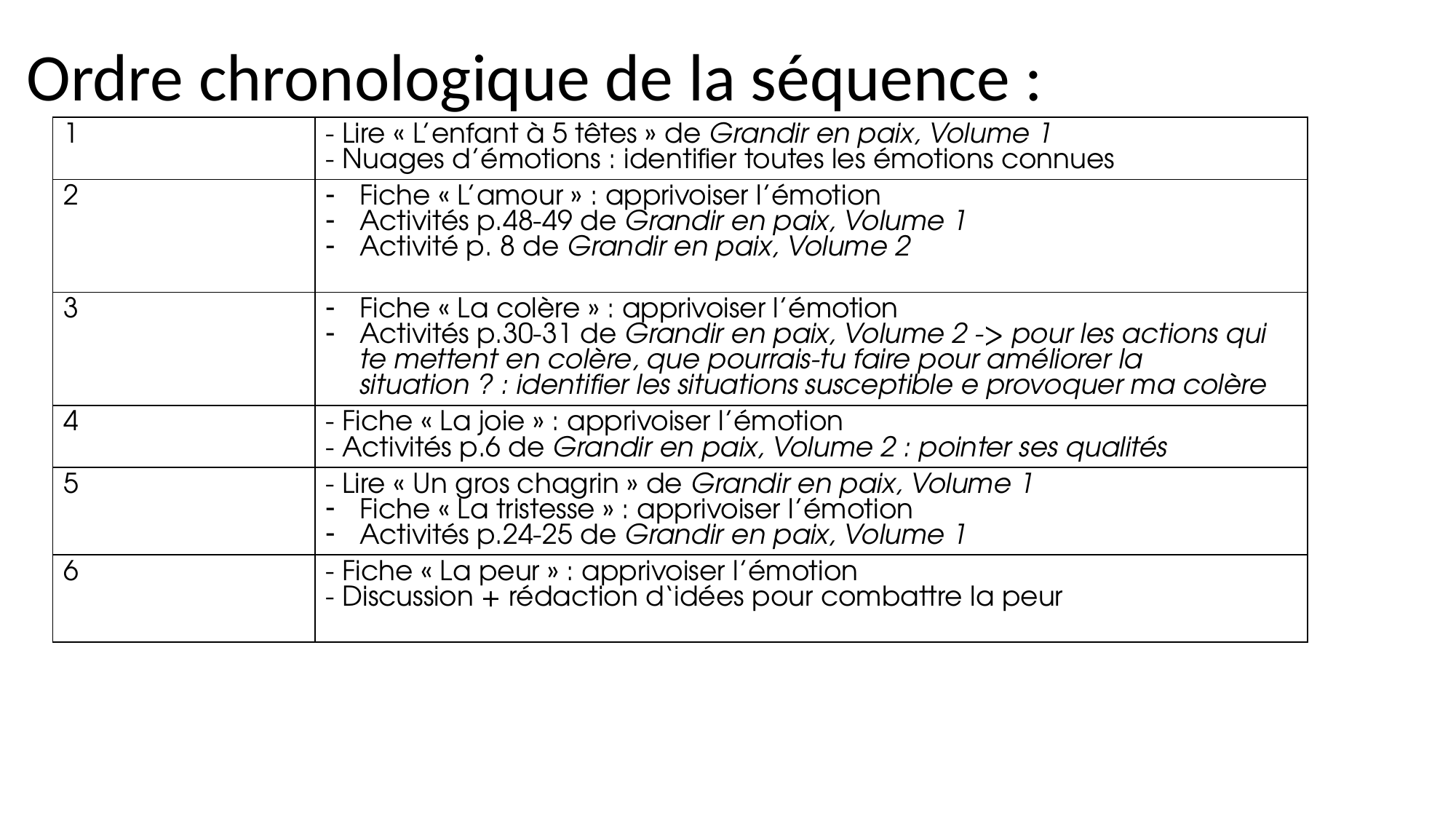

# Ordre chronologique de la séquence :
| 1 | - Lire « L’enfant à 5 têtes » de Grandir en paix, Volume 1 - Nuages d’émotions : identifier toutes les émotions connues |
| --- | --- |
| 2 | Fiche « L’amour » : apprivoiser l’émotion Activités p.48-49 de Grandir en paix, Volume 1 Activité p. 8 de Grandir en paix, Volume 2 |
| 3 | Fiche « La colère » : apprivoiser l’émotion Activités p.30-31 de Grandir en paix, Volume 2 -> pour les actions qui te mettent en colère, que pourrais-tu faire pour améliorer la situation ? : identifier les situations susceptible e provoquer ma colère |
| 4 | - Fiche « La joie » : apprivoiser l’émotion - Activités p.6 de Grandir en paix, Volume 2 : pointer ses qualités |
| 5 | - Lire « Un gros chagrin » de Grandir en paix, Volume 1 Fiche « La tristesse » : apprivoiser l’émotion Activités p.24-25 de Grandir en paix, Volume 1 |
| 6 | - Fiche « La peur » : apprivoiser l’émotion - Discussion + rédaction d‘idées pour combattre la peur |